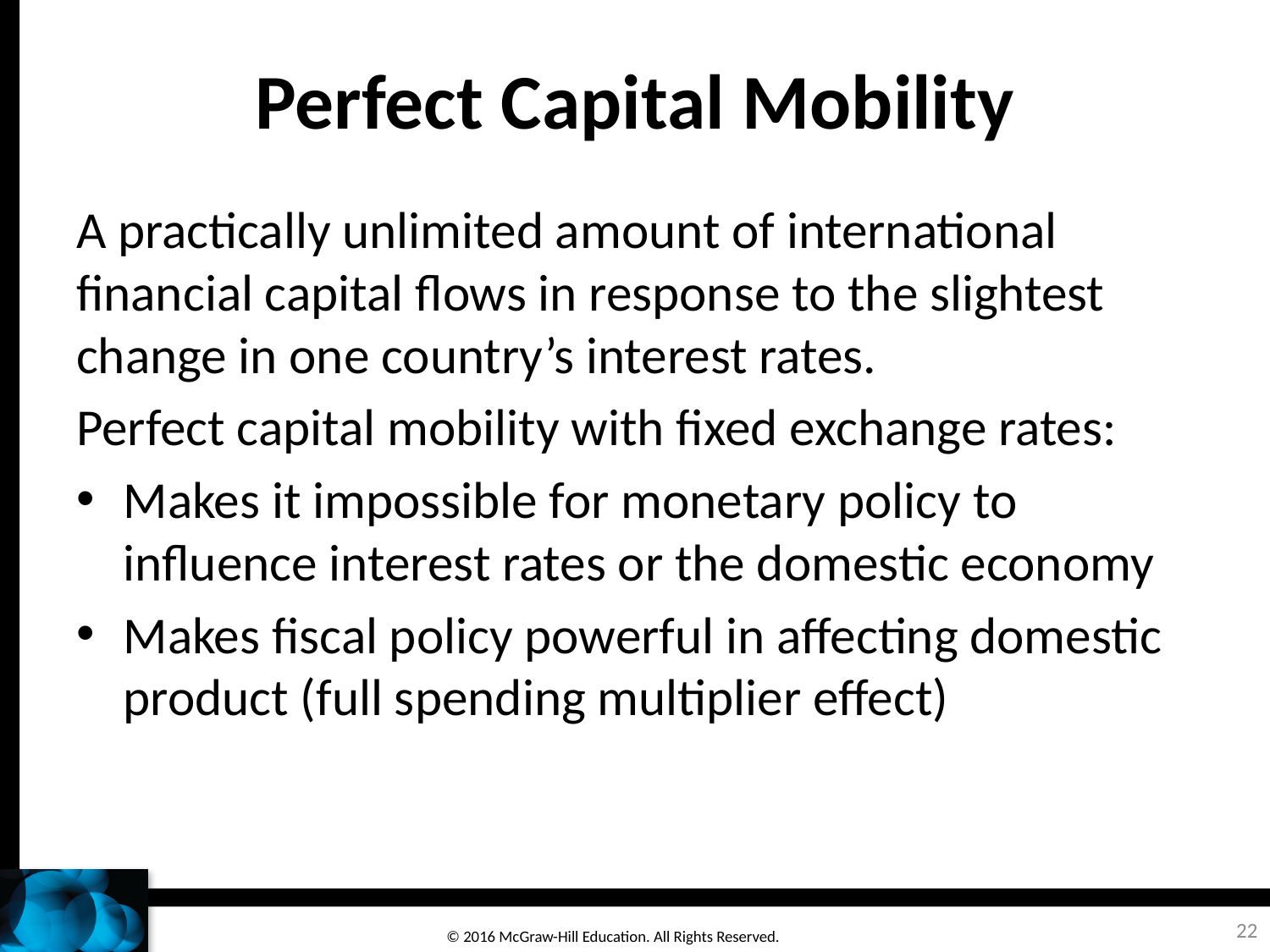

# Perfect Capital Mobility
A practically unlimited amount of international financial capital flows in response to the slightest change in one country’s interest rates.
Perfect capital mobility with fixed exchange rates:
Makes it impossible for monetary policy to influence interest rates or the domestic economy
Makes fiscal policy powerful in affecting domestic product (full spending multiplier effect)

22
© 2016 McGraw-Hill Education. All Rights Reserved.